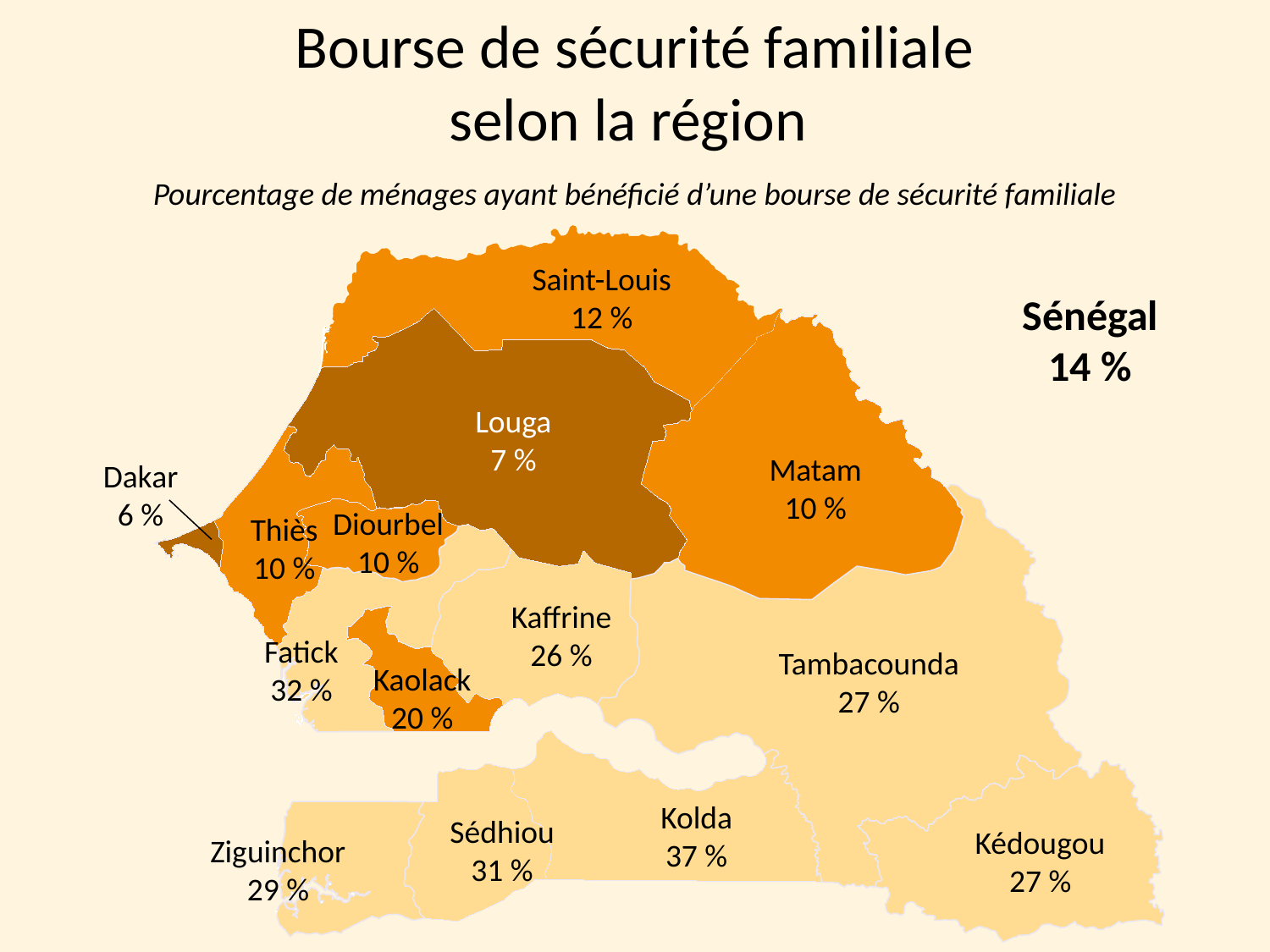

# Bourse de sécurité familiale selon la région

Pourcentage de ménages ayant bénéficié d’une bourse de sécurité familiale
Saint-Louis
12 %
Sénégal
14 %
Louga
7 %
Matam
10 %
Dakar
6 %
Diourbel
10 %
Thiès
10 %
Kaffrine
26 %
Fatick
32 %
Tambacounda
27 %
Kaolack
20 %
Kolda
37 %
Sédhiou
31 %
Kédougou
27 %
Ziguinchor
29 %